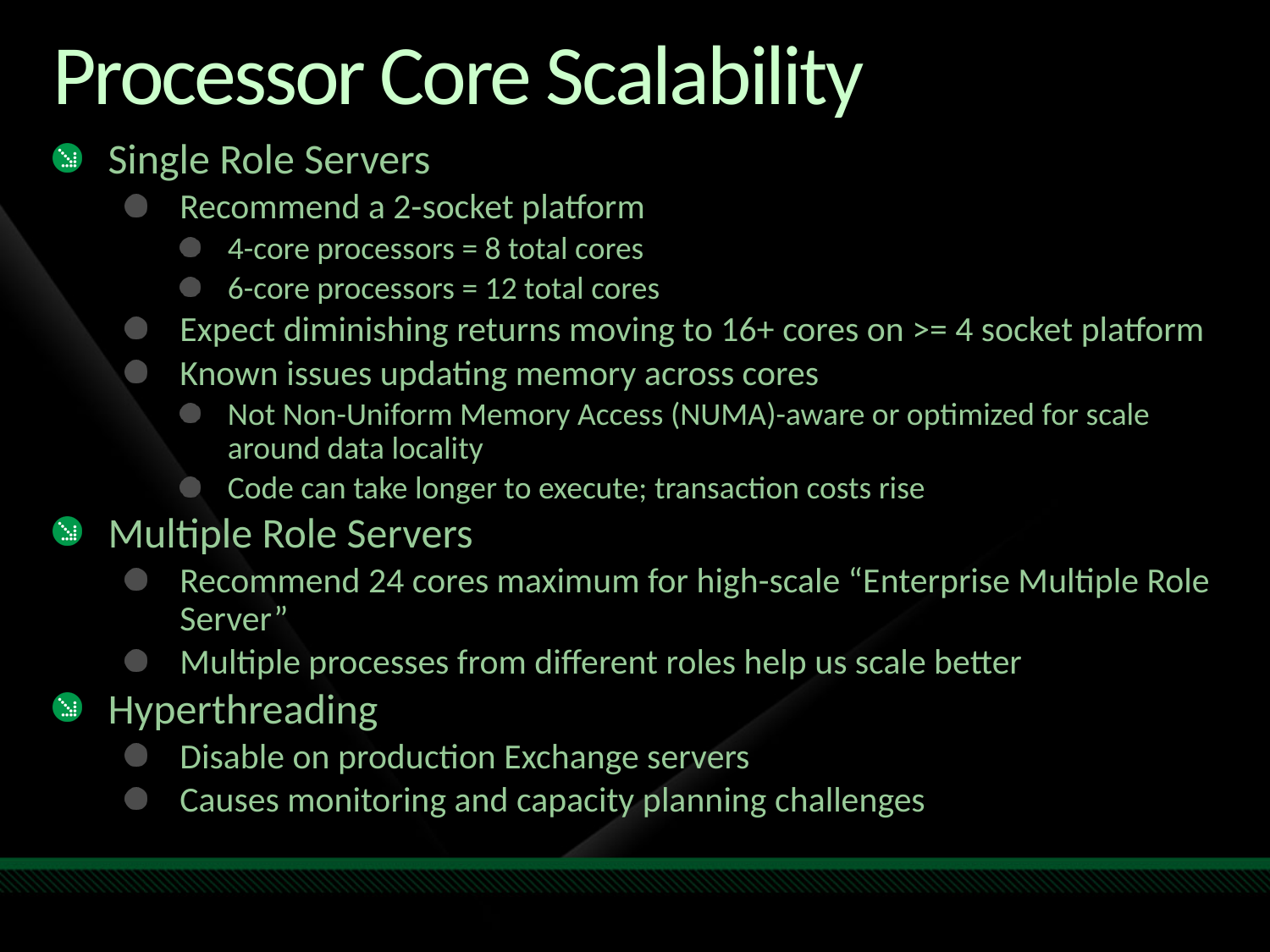

# Processor Core Scalability
Single Role Servers
Recommend a 2-socket platform
4-core processors = 8 total cores
6-core processors = 12 total cores
Expect diminishing returns moving to 16+ cores on >= 4 socket platform
Known issues updating memory across cores
Not Non-Uniform Memory Access (NUMA)-aware or optimized for scale around data locality
Code can take longer to execute; transaction costs rise
Multiple Role Servers
Recommend 24 cores maximum for high-scale “Enterprise Multiple Role Server”
Multiple processes from different roles help us scale better
Hyperthreading
Disable on production Exchange servers
Causes monitoring and capacity planning challenges